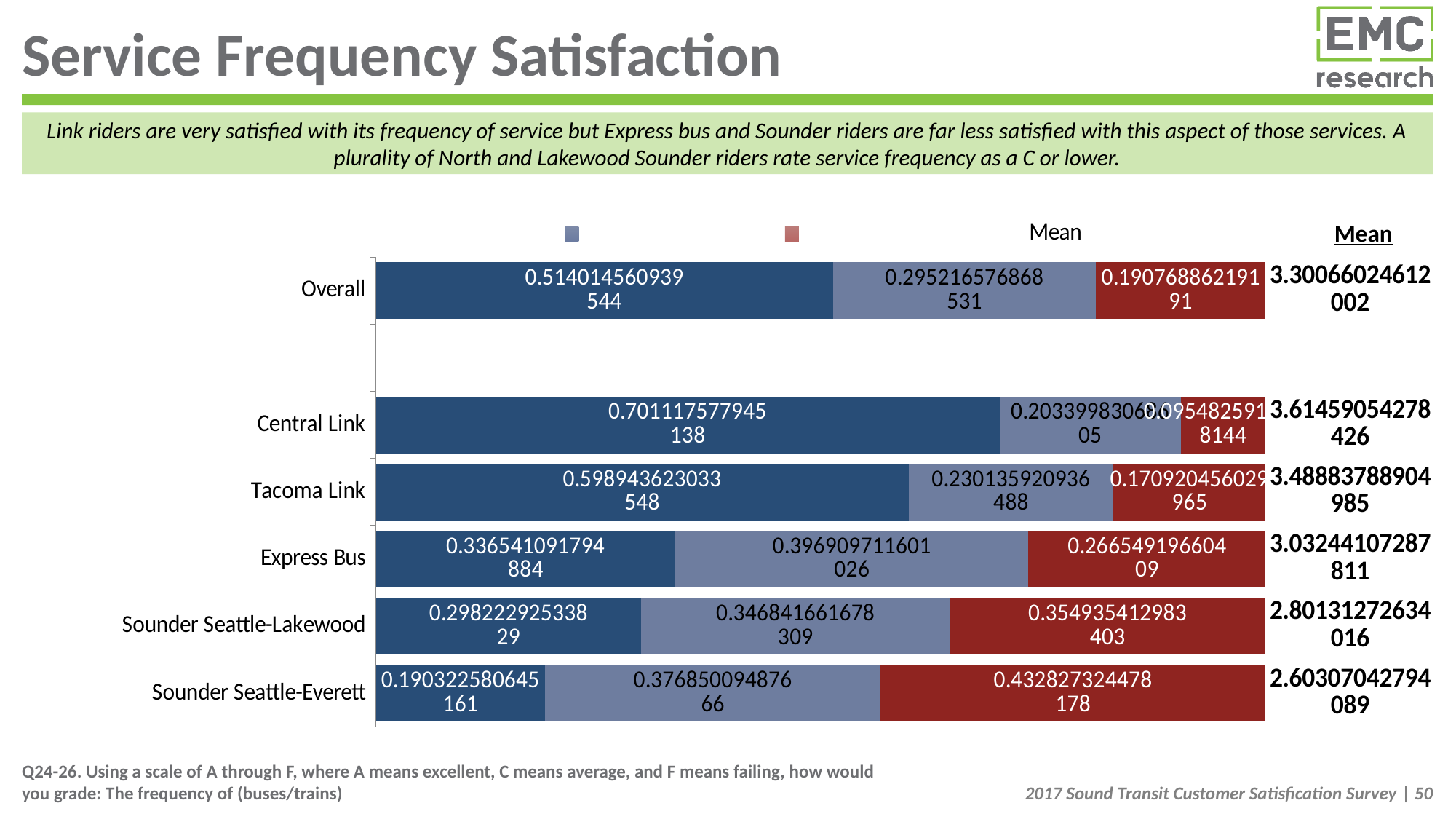

# Service Frequency Satisfaction
Link riders are very satisfied with its frequency of service but Express bus and Sounder riders are far less satisfied with this aspect of those services. A plurality of North and Lakewood Sounder riders rate service frequency as a C or lower.
Mean

### Chart

| Category | A |   | B |    | C or lower/DK | Mean |
|---|---|---|---|---|---|---|
| Overall | 0.5140145609395441 | None | 0.29521657686853137 | None | 0.19076886219191017 | 3.3006602461200187 |
|  | None | None | None | None | None | None |
| Central Link | 0.7011175779451375 | None | 0.20339983068605 | None | 0.09548259136881435 | 3.6145905427842635 |
| Tacoma Link | 0.5989436230335479 | None | 0.23013592093648805 | None | 0.1709204560299649 | 3.4888378890498544 |
| Express Bus | 0.33654109179488373 | None | 0.39690971160102606 | None | 0.26654919660409027 | 3.0324410728781097 |
| Sounder Seattle-Lakewood | 0.29822292533829 | None | 0.34684166167830943 | None | 0.3549354129834028 | 2.8013127263401625 |
| Sounder Seattle-Everett | 0.1903225806451614 | None | 0.37685009487666027 | None | 0.4328273244781784 | 2.6030704279408945 |
Q24-26. Using a scale of A through F, where A means excellent, C means average, and F means failing, how would you grade: The frequency of (buses/trains)